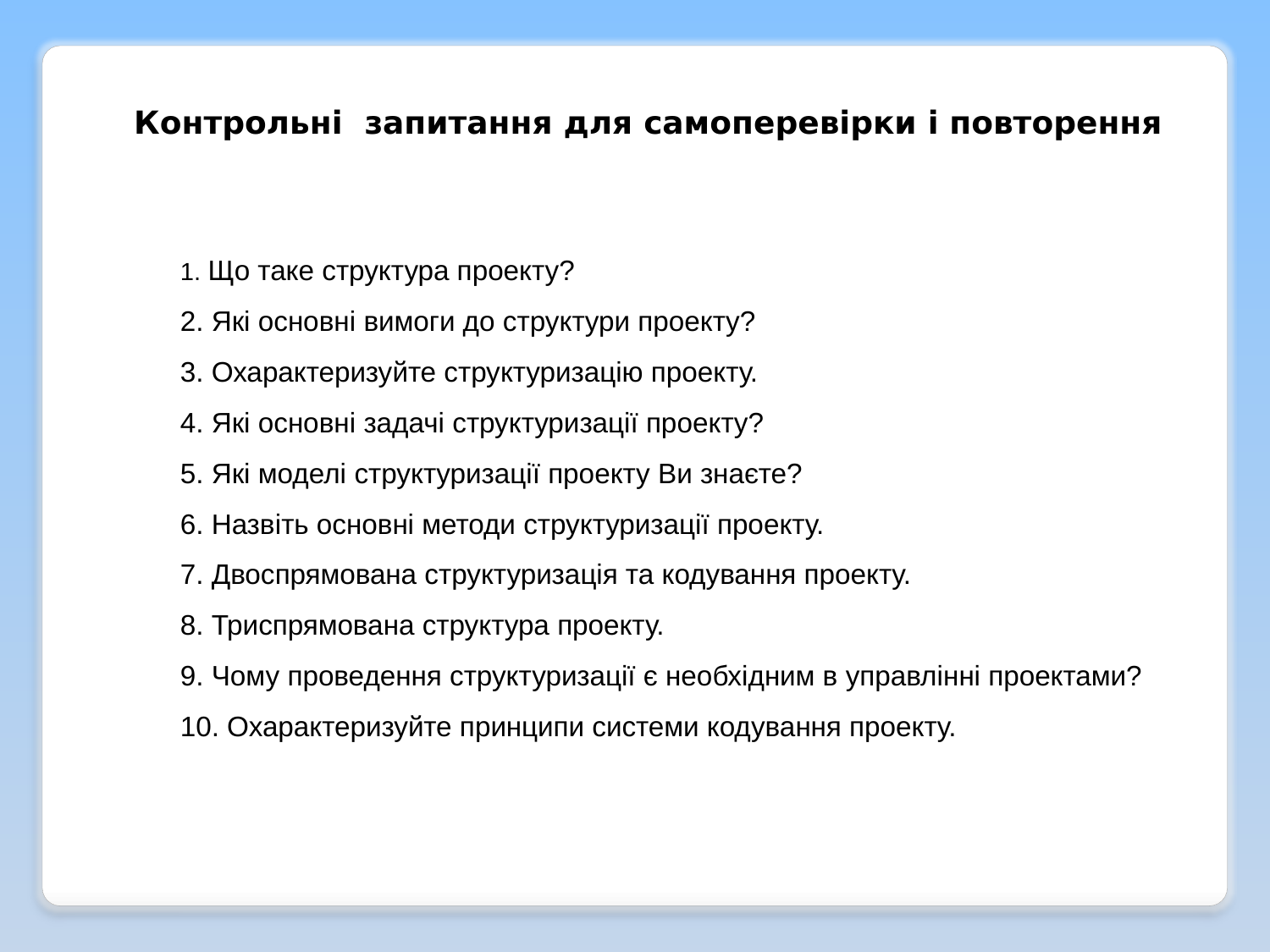

Контрольні  запитання для самоперевірки і повторення
1. Що таке структура проекту?
2. Які основні вимоги до структури проекту?
3. Охарактеризуйте структуризацію проекту.
4. Які основні задачі структуризації проекту?
5. Які моделі структуризації проекту Ви знаєте?
6. Назвіть основні методи структуризації проекту.
7. Двоспрямована структуризація та кодування проекту.
8. Триспрямована структура проекту.
9. Чому проведення структуризації є необхідним в управлінні проектами?
10. Охарактеризуйте принципи системи кодування проекту.